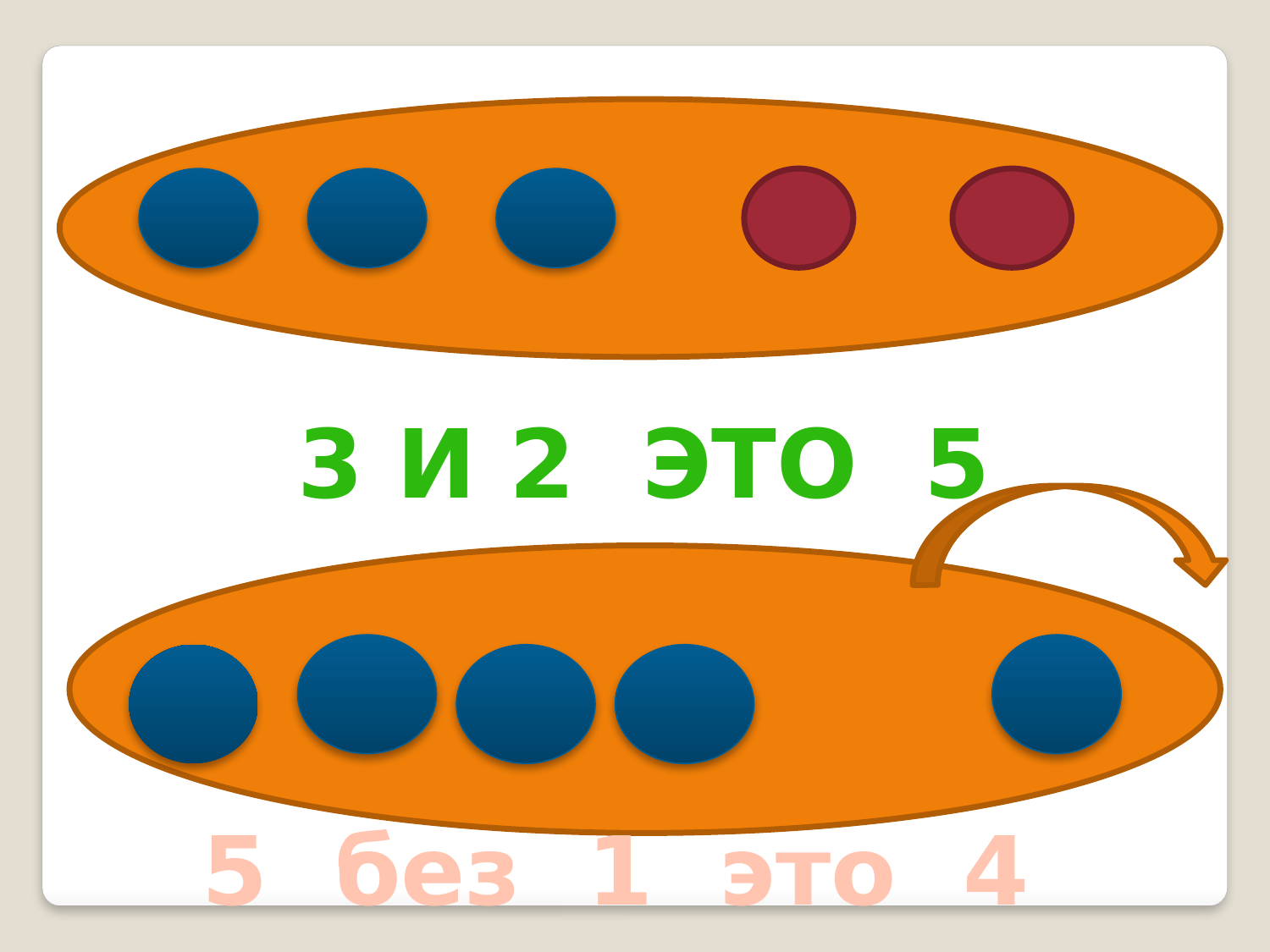

3 и 2  это  5

5  без  1  это  4